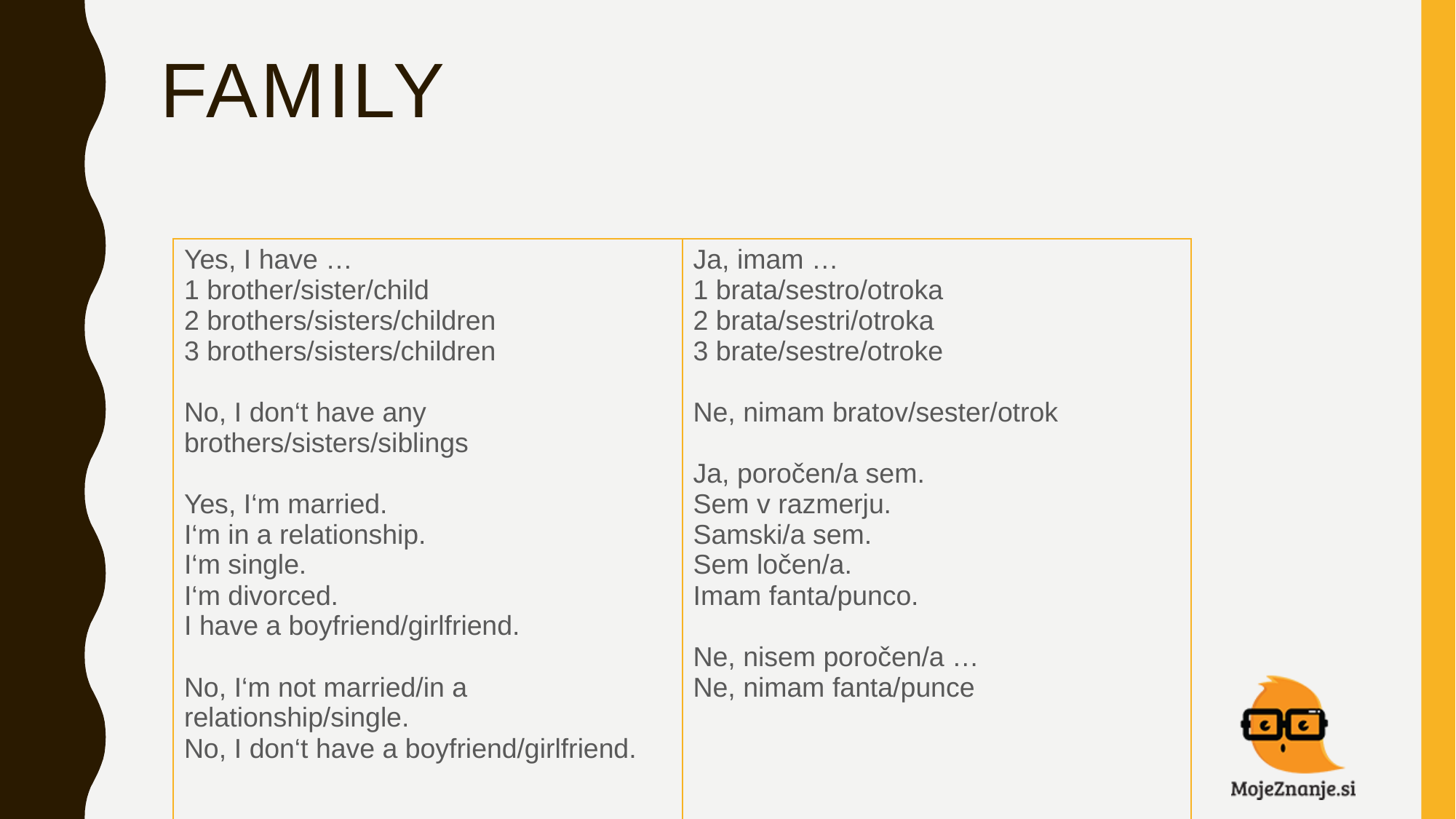

# FAMILY
| Yes, I have … 1 brother/sister/child 2 brothers/sisters/children 3 brothers/sisters/children No, I don‘t have any brothers/sisters/siblings Yes, I‘m married. I‘m in a relationship. I‘m single. I‘m divorced. I have a boyfriend/girlfriend. No, I‘m not married/in a relationship/single. No, I don‘t have a boyfriend/girlfriend. | Ja, imam … 1 brata/sestro/otroka 2 brata/sestri/otroka 3 brate/sestre/otroke Ne, nimam bratov/sester/otrok Ja, poročen/a sem. Sem v razmerju. Samski/a sem. Sem ločen/a. Imam fanta/punco. Ne, nisem poročen/a … Ne, nimam fanta/punce |
| --- | --- |